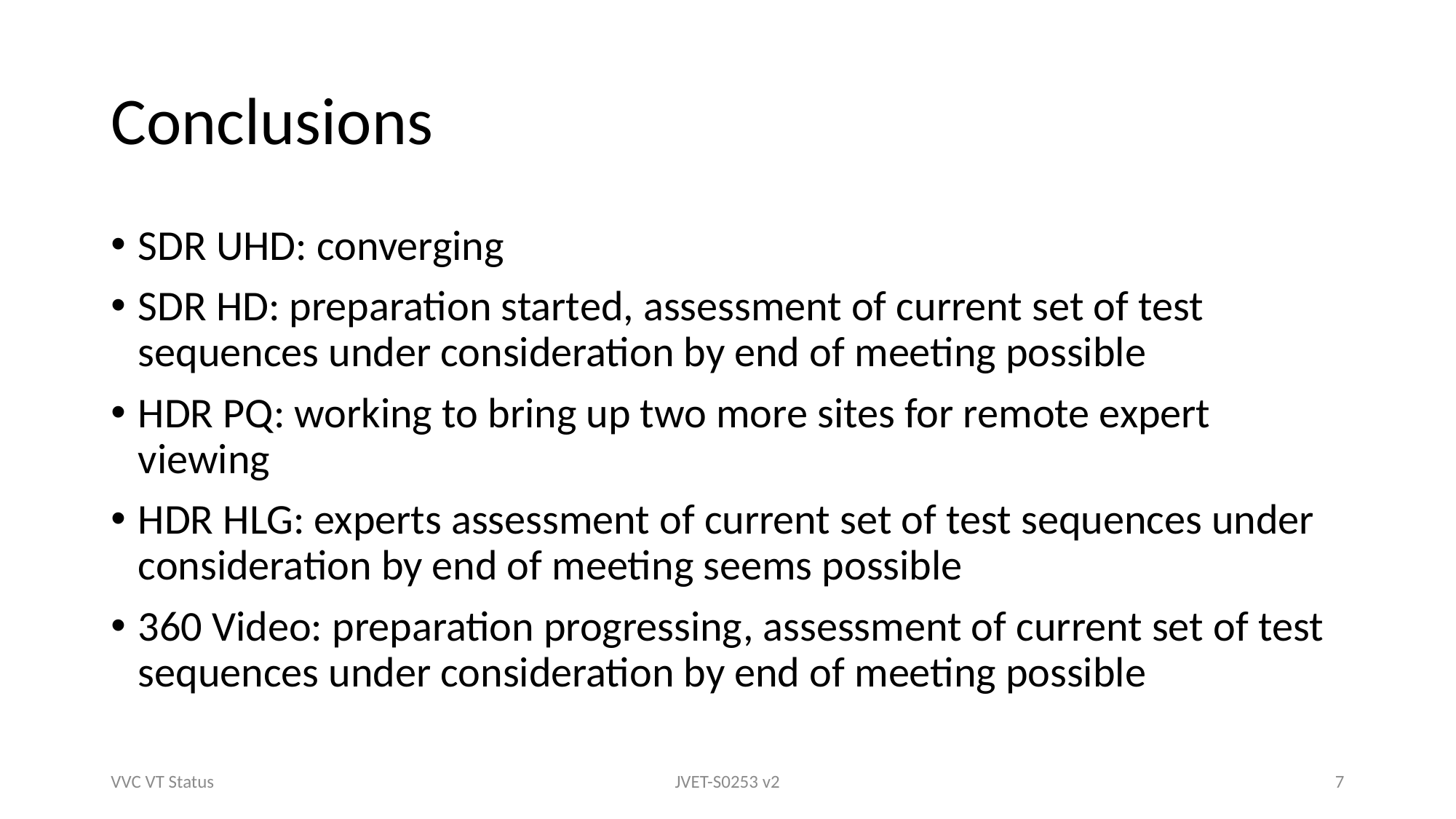

# Conclusions
SDR UHD: converging
SDR HD: preparation started, assessment of current set of test sequences under consideration by end of meeting possible
HDR PQ: working to bring up two more sites for remote expert viewing
HDR HLG: experts assessment of current set of test sequences under consideration by end of meeting seems possible
360 Video: preparation progressing, assessment of current set of test sequences under consideration by end of meeting possible
VVC VT Status
JVET-S0253 v2
7